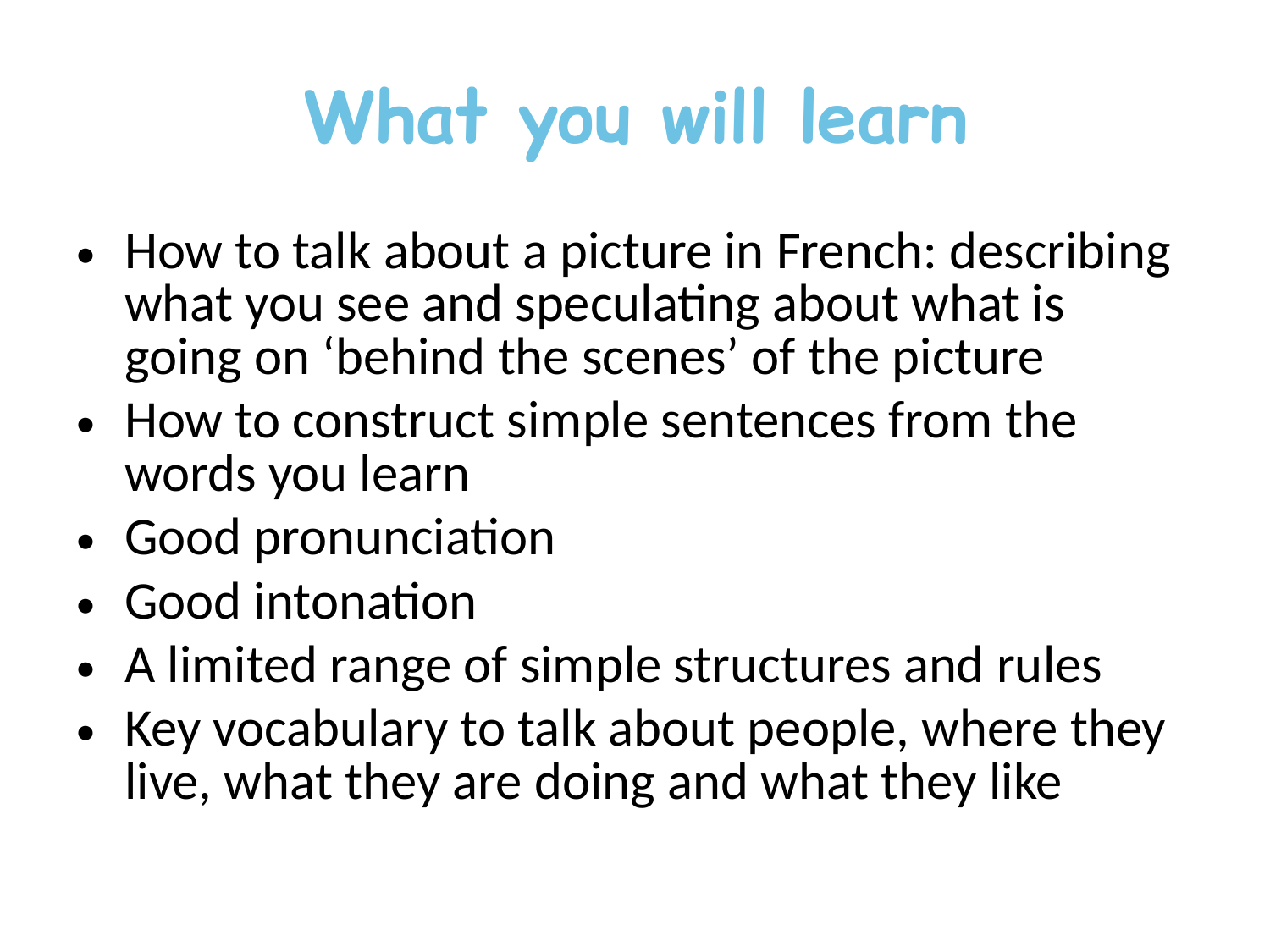

# What you will learn
How to talk about a picture in French: describing what you see and speculating about what is going on ‘behind the scenes’ of the picture
How to construct simple sentences from the words you learn
Good pronunciation
Good intonation
A limited range of simple structures and rules
Key vocabulary to talk about people, where they live, what they are doing and what they like